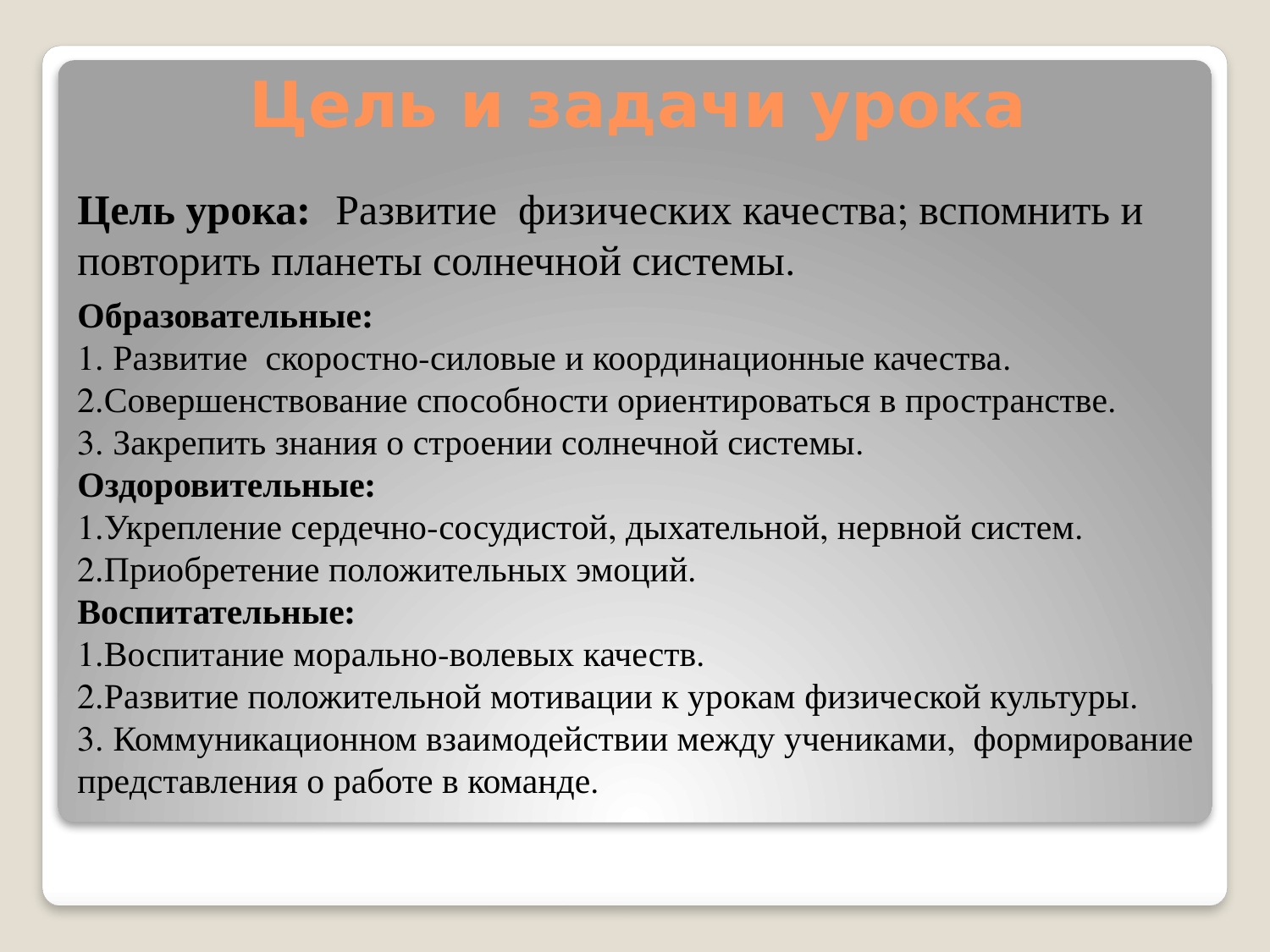

# Цель и задачи урока
Цель урока:  Развитие  физических качества; вспомнить и повторить планеты солнечной системы.
Образовательные:
1. Развитие  скоростно-силовые и координационные качества.
2.Совершенствование способности ориентироваться в пространстве.
3. Закрепить знания о строении солнечной системы.
Оздоровительные:
1.Укрепление сердечно-сосудистой, дыхательной, нервной систем.
2.Приобретение положительных эмоций.
Воспитательные:
1.Воспитание морально-волевых качеств.
2.Развитие положительной мотивации к урокам физической культуры.
3. Коммуникационном взаимодействии между учениками,  формирование представления о работе в команде.